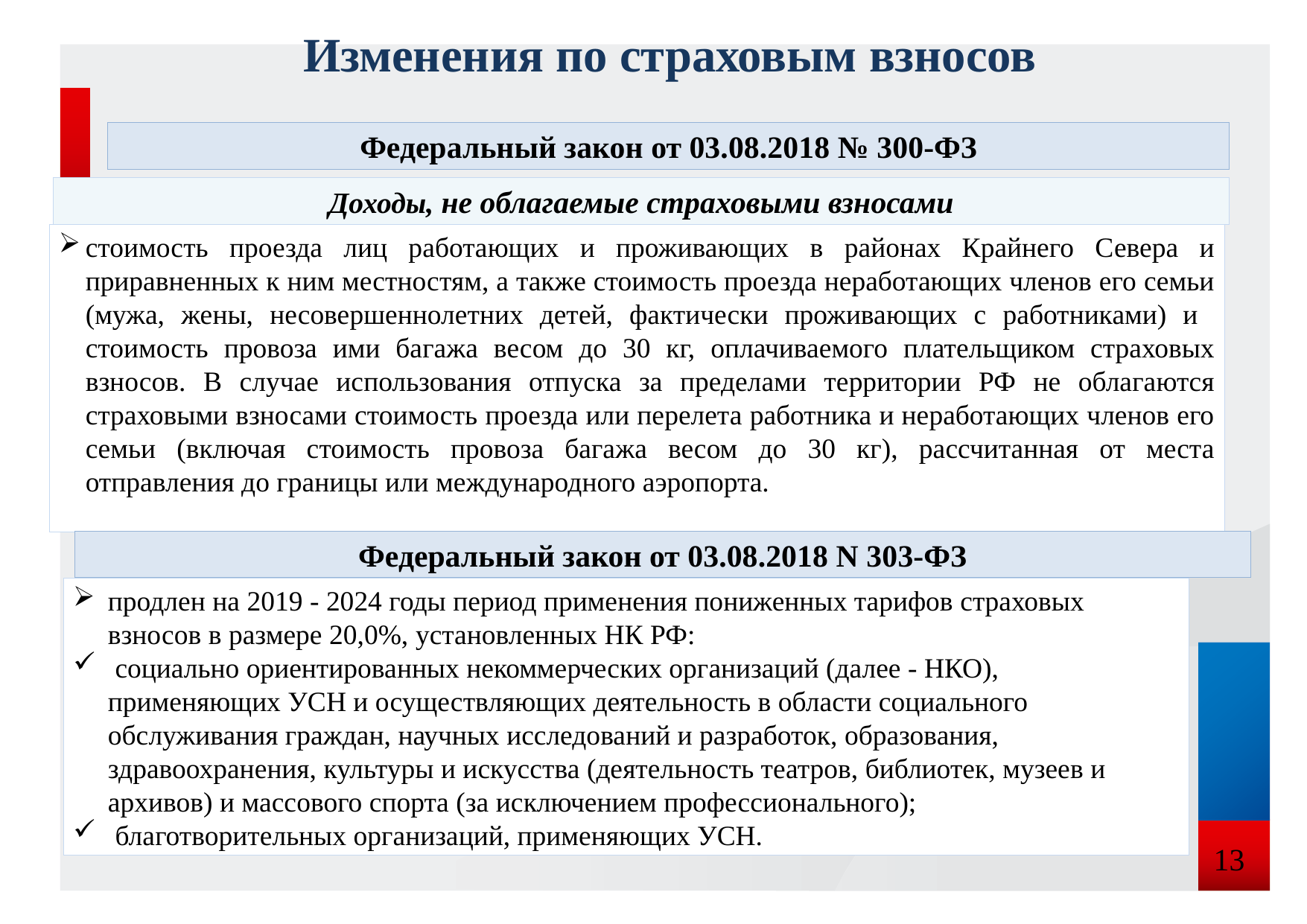

# Изменения по страховым взносов
Федеральный закон от 03.08.2018 № 300-ФЗ
Доходы, не облагаемые страховыми взносами
стоимость проезда лиц работающих и проживающих в районах Крайнего Севера и приравненных к ним местностям, а также стоимость проезда неработающих членов его семьи (мужа, жены, несовершеннолетних детей, фактически проживающих с работниками) и  стоимость провоза ими багажа весом до 30 кг, оплачиваемого плательщиком страховых взносов. В случае использования отпуска за пределами территории РФ не облагаются страховыми взносами стоимость проезда или перелета работника и неработающих членов его семьи (включая стоимость провоза багажа весом до 30 кг), рассчитанная от места отправления до границы или международного аэропорта.

Федеральный закон от 03.08.2018 N 303-ФЗ
продлен на 2019 - 2024 годы период применения пониженных тарифов страховых взносов в размере 20,0%, установленных НК РФ:
 социально ориентированных некоммерческих организаций (далее - НКО), применяющих УСН и осуществляющих деятельность в области социального обслуживания граждан, научных исследований и разработок, образования, здравоохранения, культуры и искусства (деятельность театров, библиотек, музеев и архивов) и массового спорта (за исключением профессионального);
 благотворительных организаций, применяющих УСН.
13